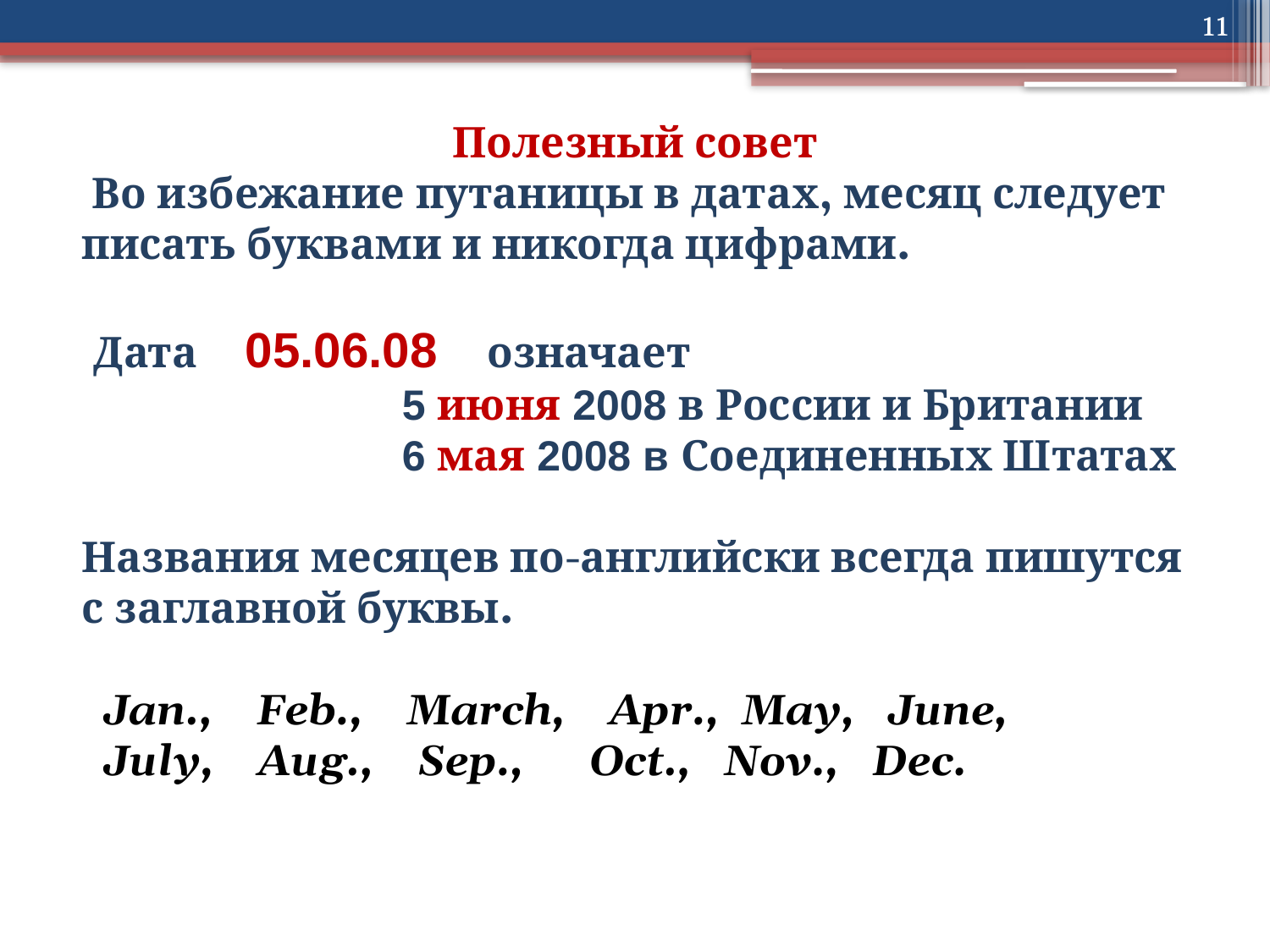

11
Полезный совет
 Во избежание путаницы в датах, месяц следует писать буквами и никогда цифрами.

 Дата    05.06.08    означает
                           5 июня 2008 в России и Британии
                           6 мая 2008 в Соединенных Штатах

Названия месяцев по-английски всегда пишутся с заглавной буквы.

  Jan.,    Feb.,    March,    Apr.,  May,   June,
  July,    Aug.,    Sep.,      Oct.,   Nov.,   Dec.